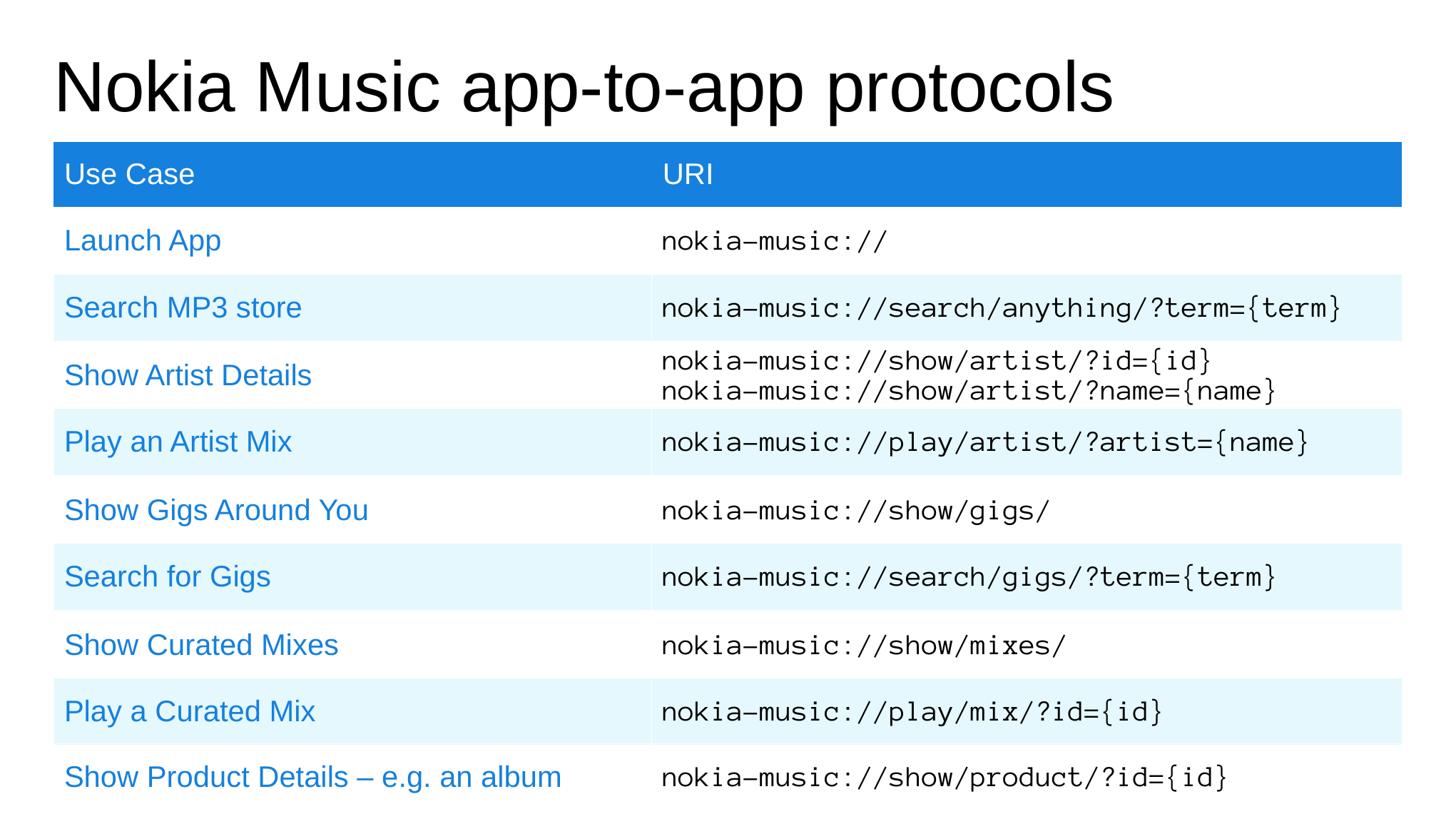

# Nokia Music app-to-app protocols
| Use Case | URI |
| --- | --- |
| Launch App | nokia-music:// |
| Search MP3 store | nokia-music://search/anything/?term={term} |
| --- | --- |
| Show Artist Details | nokia-music://show/artist/?id={id} nokia-music://show/artist/?name={name} |
| --- | --- |
| Play an Artist Mix | nokia-music://play/artist/?artist={name} |
| Show Gigs Around You | nokia-music://show/gigs/ |
| --- | --- |
| Search for Gigs | nokia-music://search/gigs/?term={term} |
| Show Curated Mixes | nokia-music://show/mixes/ |
| --- | --- |
| Play a Curated Mix | nokia-music://play/mix/?id={id} |
| Show Product Details – e.g. an album | nokia-music://show/product/?id={id} |
| --- | --- |